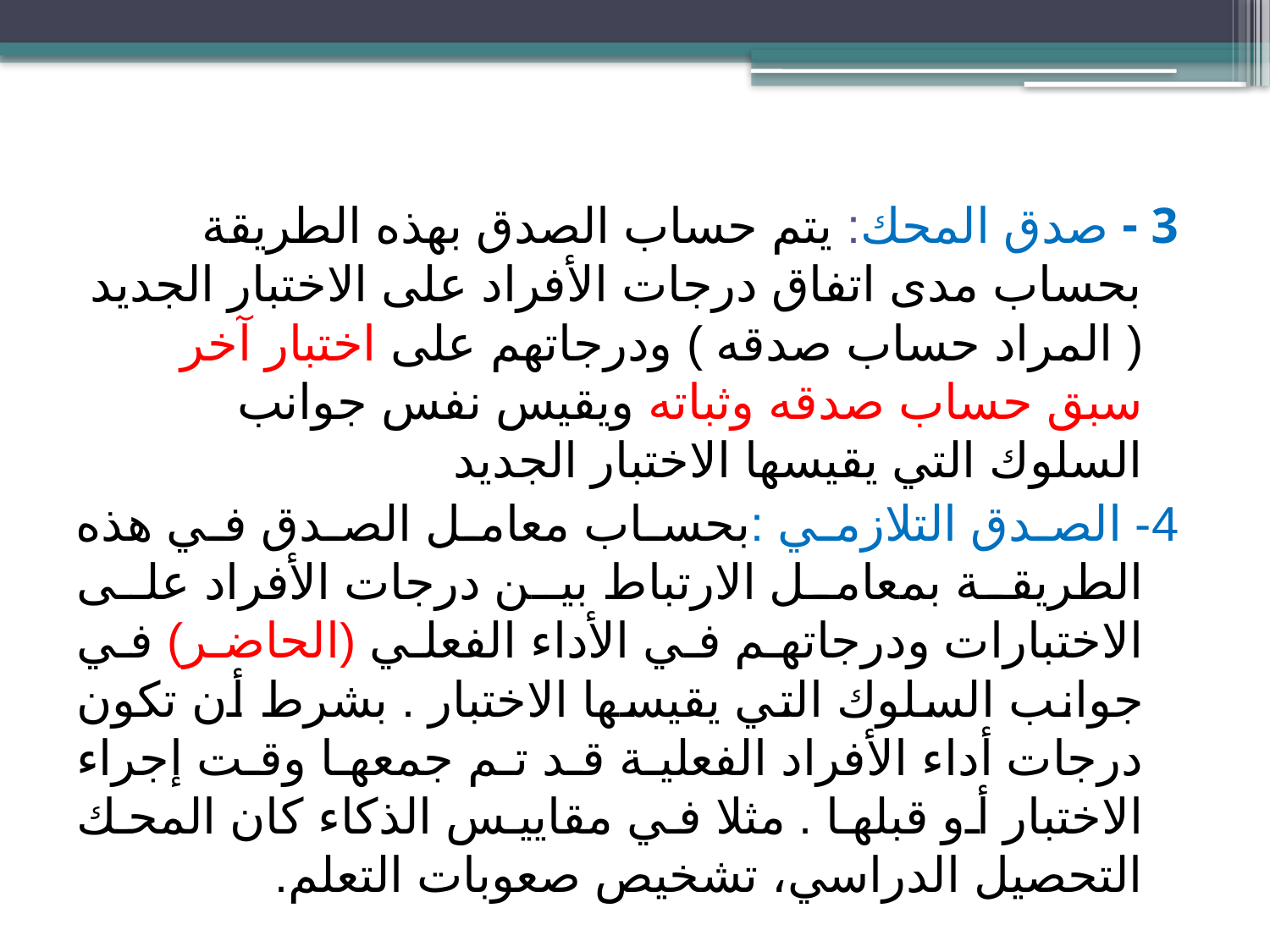

3 - صدق المحك: يتم حساب الصدق بهذه الطريقة بحساب مدى اتفاق درجات الأفراد على الاختبار الجديد ( المراد حساب صدقه ) ودرجاتهم على اختبار آخر سبق حساب صدقه وثباته ويقيس نفس جوانب السلوك التي يقيسها الاختبار الجديد
4- الصدق التلازمي :بحساب معامل الصدق في هذه الطريقة بمعامل الارتباط بين درجات الأفراد على الاختبارات ودرجاتهم في الأداء الفعلي (الحاضر) في جوانب السلوك التي يقيسها الاختبار . بشرط أن تكون درجات أداء الأفراد الفعلية قد تم جمعها وقت إجراء الاختبار أو قبلها . مثلا في مقاييس الذكاء كان المحك التحصيل الدراسي، تشخيص صعوبات التعلم.